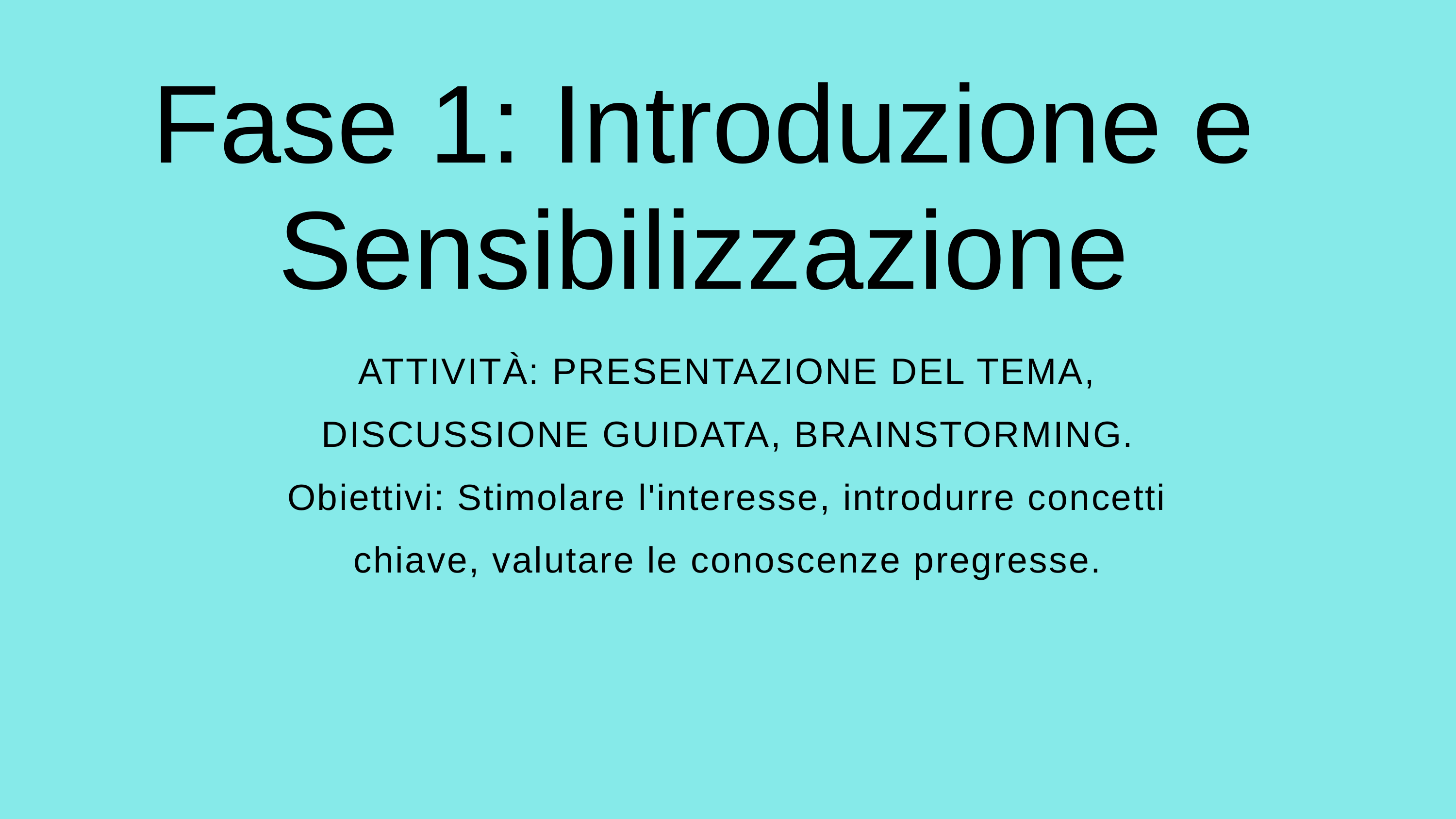

Fase 1: Introduzione e Sensibilizzazione
ATTIVITÀ: PRESENTAZIONE DEL TEMA, DISCUSSIONE GUIDATA, BRAINSTORMING.
Obiettivi: Stimolare l'interesse, introdurre concetti chiave, valutare le conoscenze pregresse.